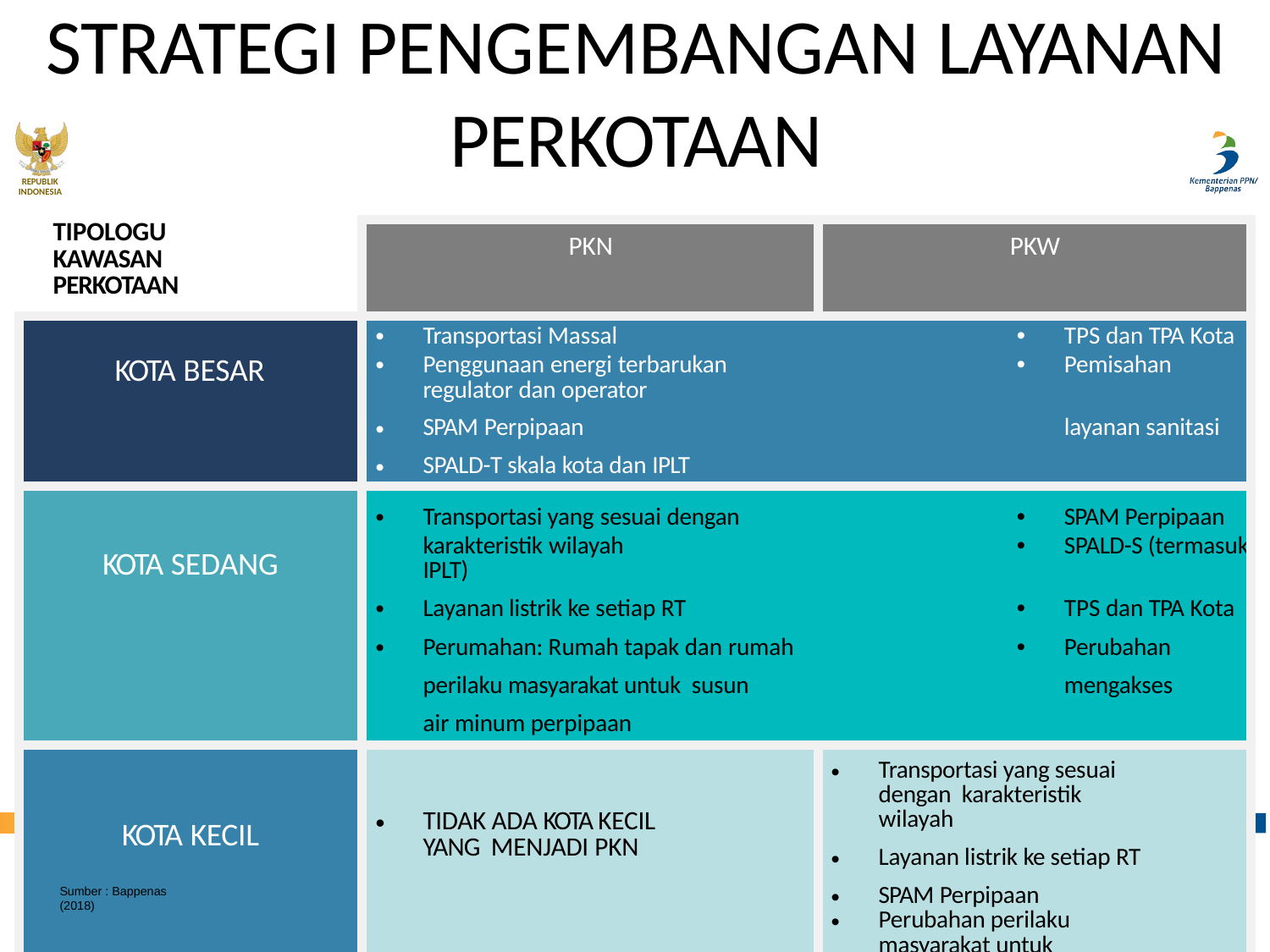

STRATEGI PENGEMBANGAN LAYANAN PERKOTAAN
#

REPUBLIK
INDONESIA

| TIPOLOGU KAWASAN PERKOTAAN | PKN | PKW |
| --- | --- | --- |
| KOTA BESAR | Transportasi Massal • TPS dan TPA Kota Penggunaan energi terbarukan • Pemisahan regulator dan operator SPAM Perpipaan layanan sanitasi SPALD-T skala kota dan IPLT |  |
| KOTA SEDANG | Transportasi yang sesuai dengan • SPAM Perpipaan karakteristik wilayah • SPALD-S (termasuk IPLT) Layanan listrik ke setiap RT • TPS dan TPA Kota Perumahan: Rumah tapak dan rumah • Perubahan perilaku masyarakat untuk susun mengakses air minum perpipaan |  |
| KOTA KECIL | TIDAK ADA KOTA KECIL YANG MENJADI PKN | Transportasi yang sesuai dengan karakteristik wilayah Layanan listrik ke setiap RT SPAM Perpipaan Perubahan perilaku masyarakat untuk mengakses air minum perpipaan |

Sumber : Bappenas (2018)
97